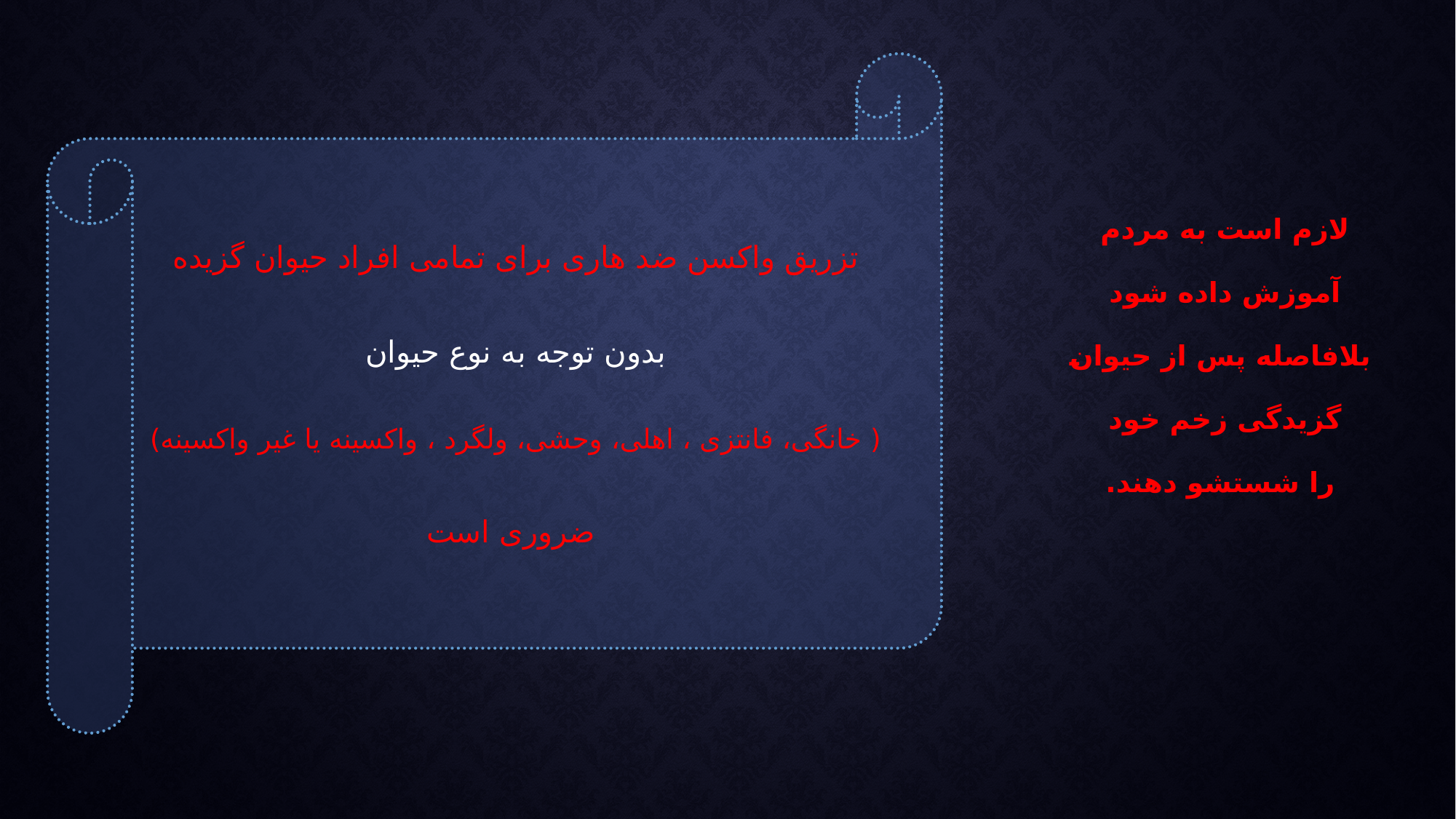

تزریق واکسن ضد هاری برای تمامی افراد حیوان گزیده
 بدون توجه به نوع حیوان
( خانگی، فانتزی ، اهلی، وحشی، ولگرد ، واکسینه یا غیر واکسینه)
 ضروری است

# لازم است به مردم آموزش داده شود بلافاصله پس از حیوان گزیدگی زخم خود را شستشو دهند.